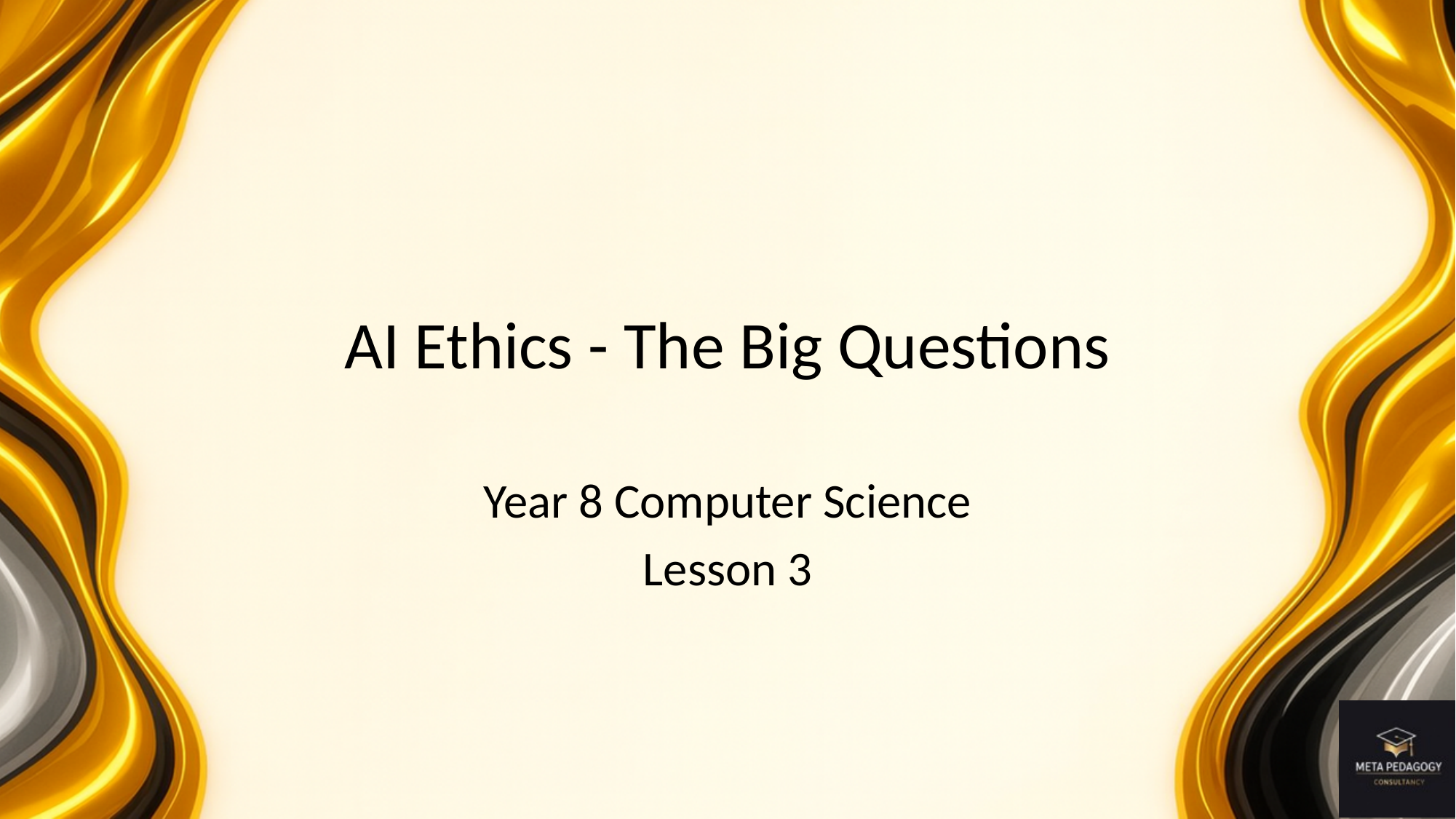

# AI Ethics - The Big Questions
Year 8 Computer Science
Lesson 3